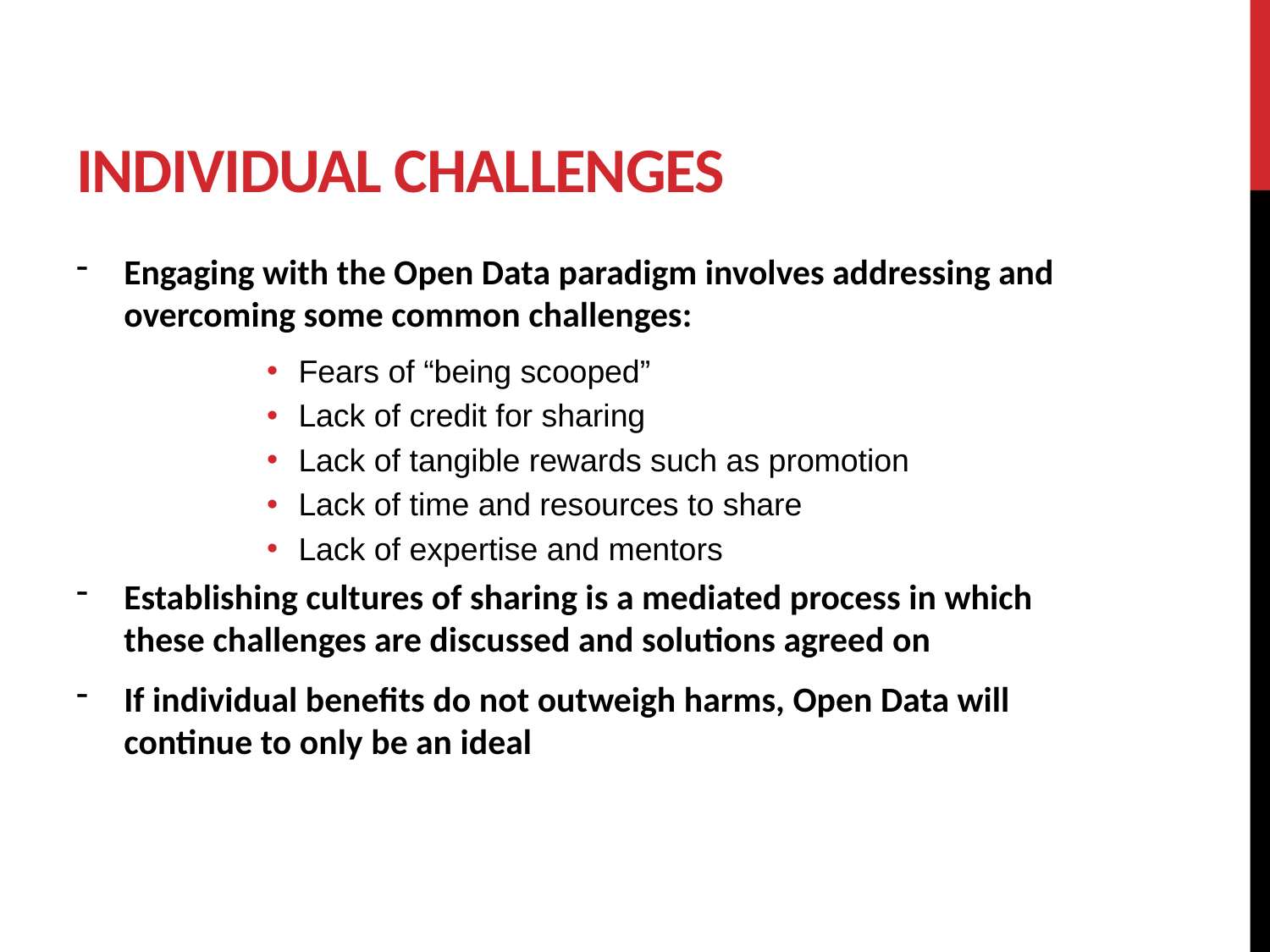

# Individual challenges
Engaging with the Open Data paradigm involves addressing and overcoming some common challenges:
Fears of “being scooped”
Lack of credit for sharing
Lack of tangible rewards such as promotion
Lack of time and resources to share
Lack of expertise and mentors
Establishing cultures of sharing is a mediated process in which these challenges are discussed and solutions agreed on
If individual benefits do not outweigh harms, Open Data will continue to only be an ideal